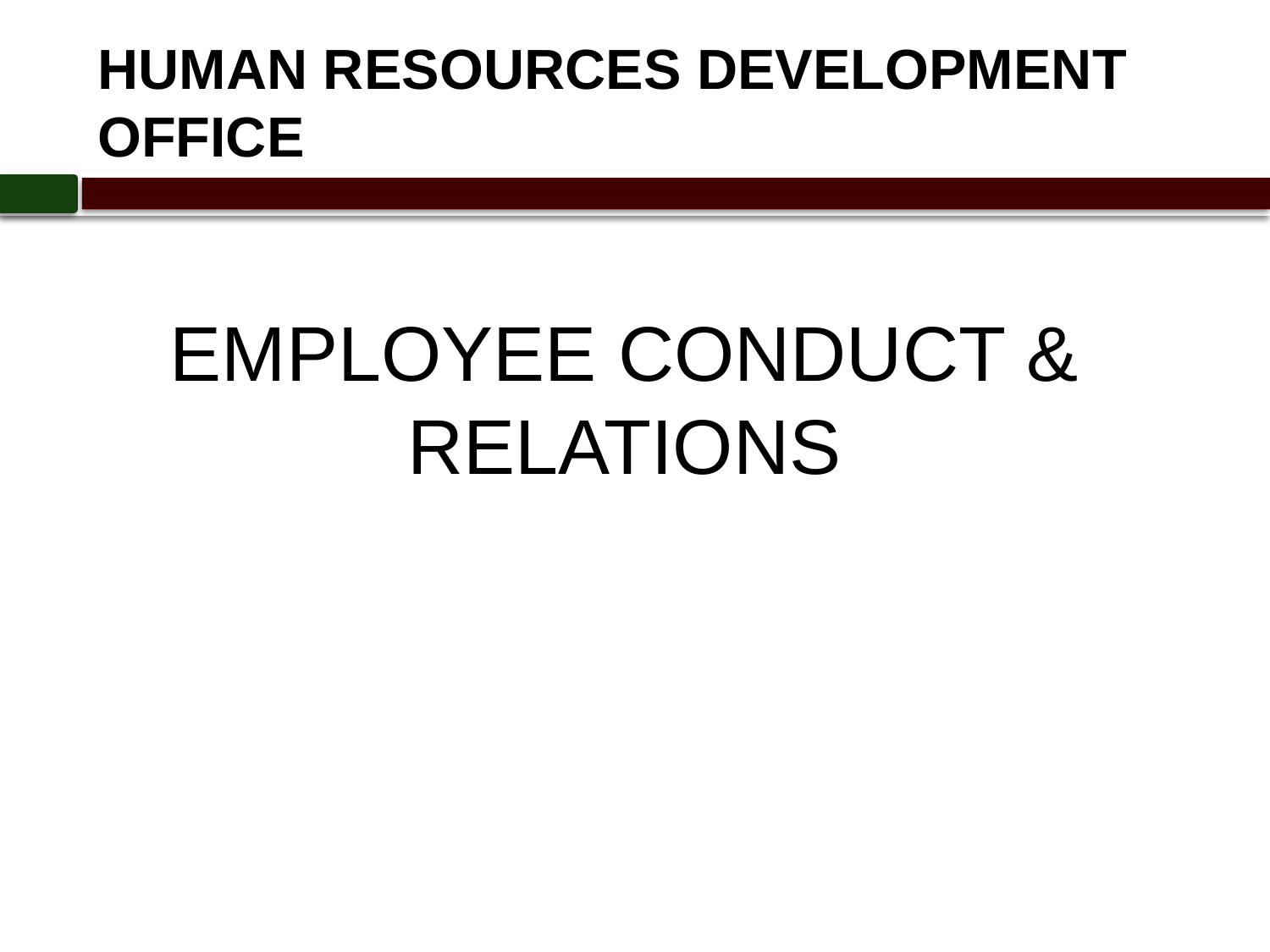

# HUMAN RESOURCES DEVELOPMENT OFFICE
EMPLOYEE CONDUCT & RELATIONS